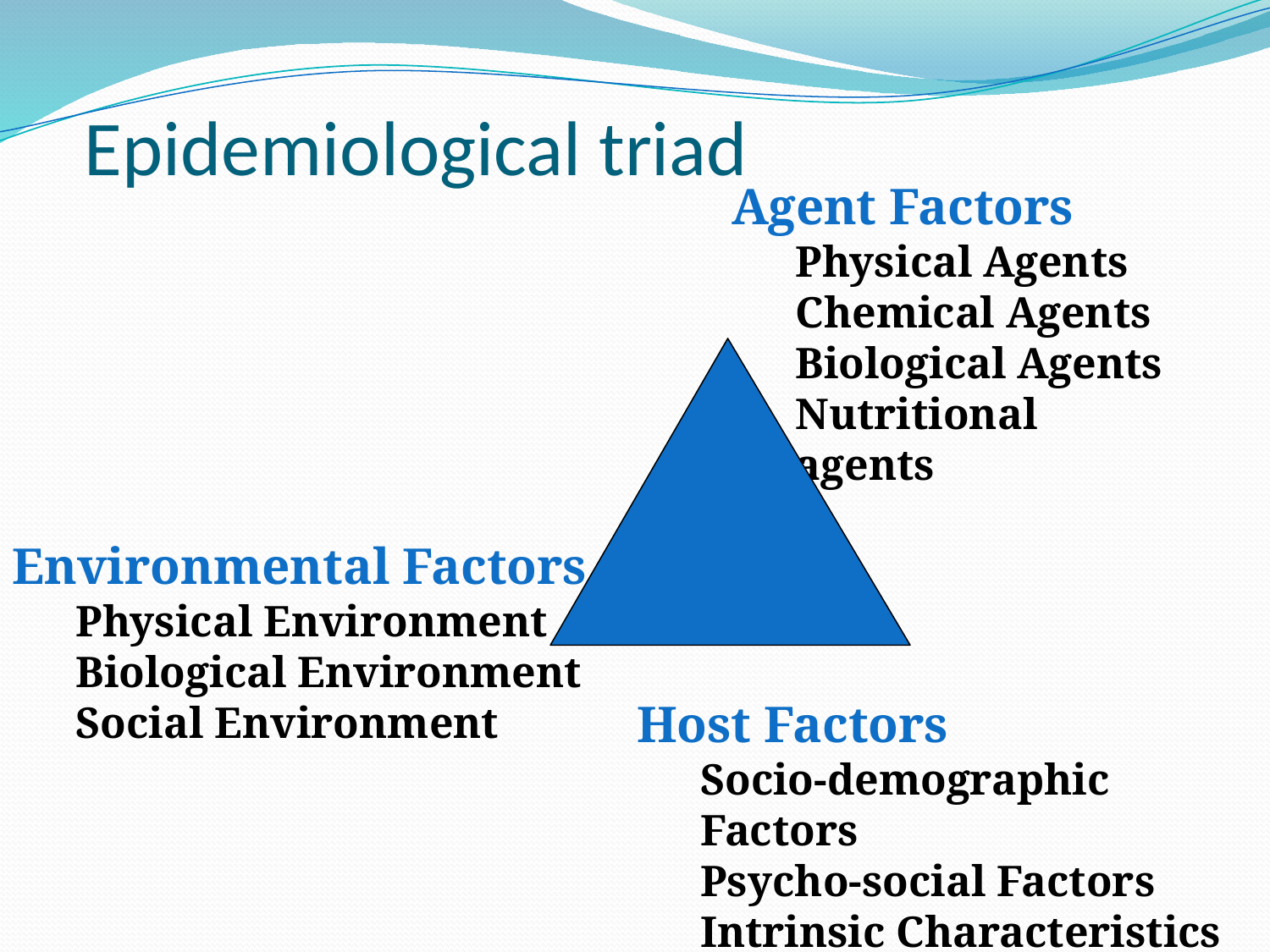

# Epidemiological triad
Agent Factors
Physical Agents
Chemical Agents
Biological Agents
Nutritional agents

Environmental Factors
Physical Environment
Biological Environment
Social Environment

Host Factors
Socio-demographic Factors
Psycho-social Factors
Intrinsic Characteristics